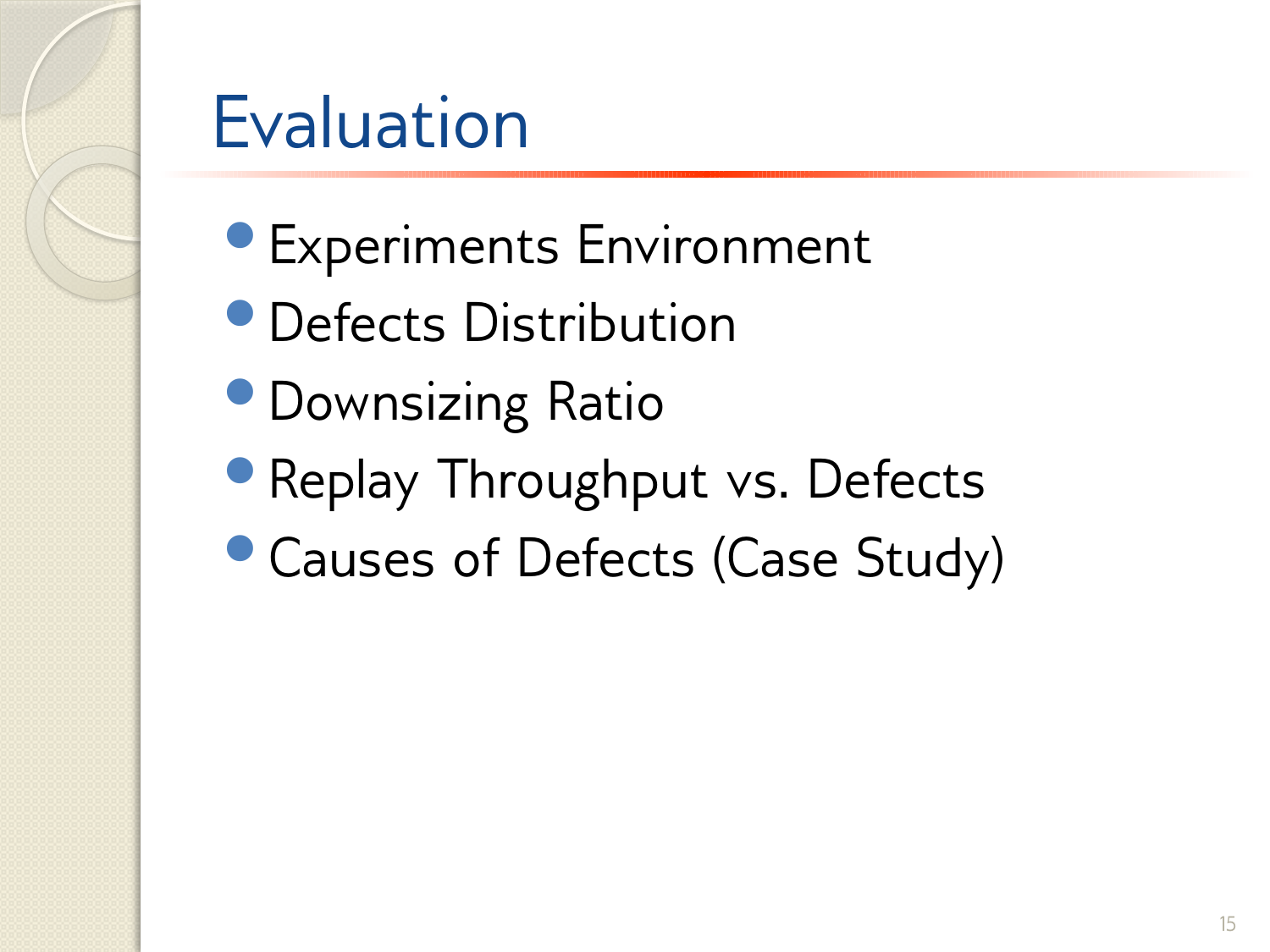

# Evaluation
Experiments Environment
Defects Distribution
Downsizing Ratio
Replay Throughput vs. Defects
Causes of Defects (Case Study)
15